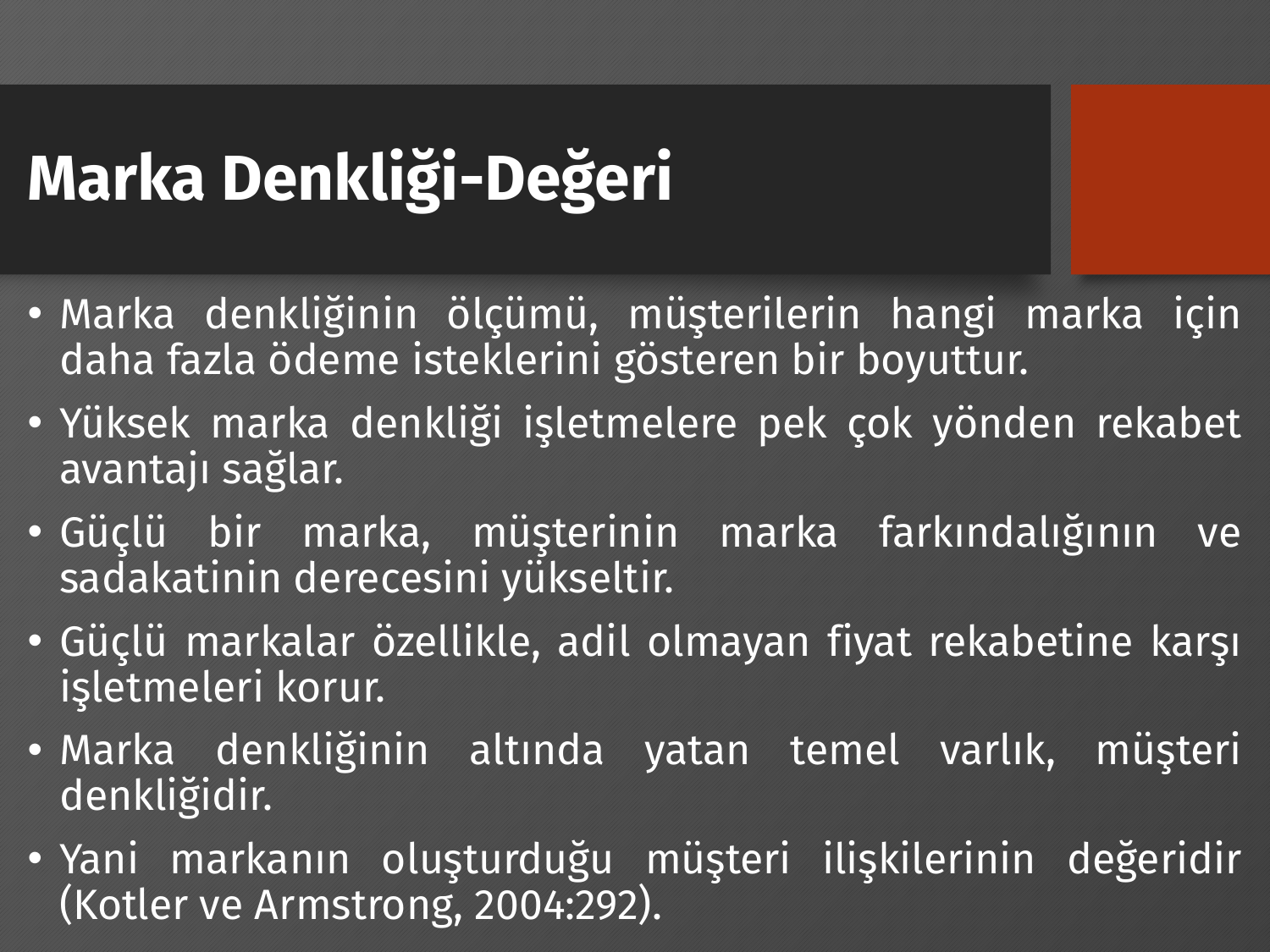

# Marka Denkliği-Değeri
Marka denkliğinin ölçümü, müşterilerin hangi marka için daha fazla ödeme isteklerini gösteren bir boyuttur.
Yüksek marka denkliği işletmelere pek çok yönden rekabet avantajı sağlar.
Güçlü bir marka, müşterinin marka farkındalığının ve sadakatinin derecesini yükseltir.
Güçlü markalar özellikle, adil olmayan fiyat rekabetine karşı işletmeleri korur.
Marka denkliğinin altında yatan temel varlık, müşteri denkliğidir.
Yani markanın oluşturduğu müşteri ilişkilerinin değeridir (Kotler ve Armstrong, 2004:292).